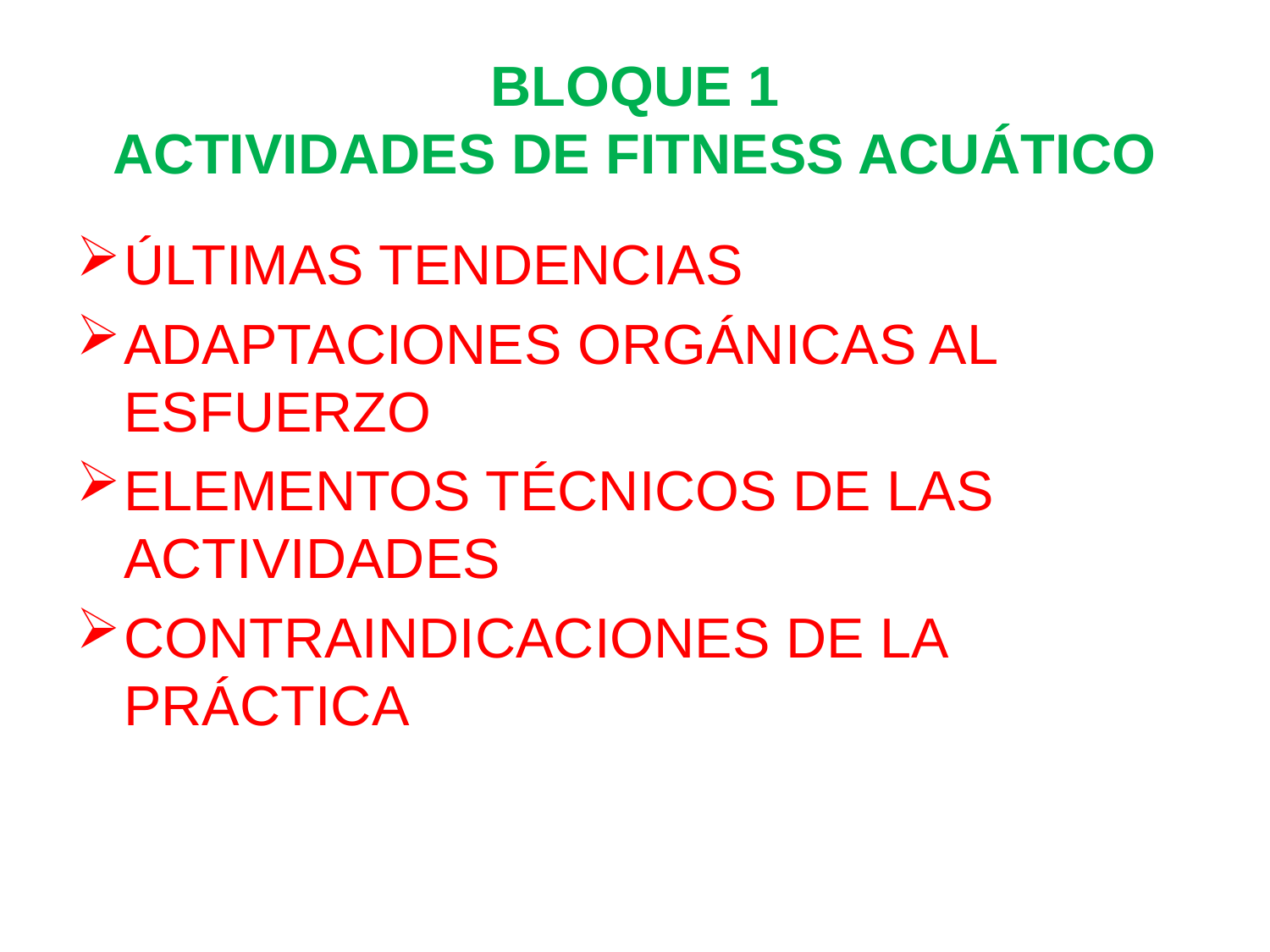

# BLOQUE 1 ACTIVIDADES DE FITNESS ACUÁTICO
ÚLTIMAS TENDENCIAS
ADAPTACIONES ORGÁNICAS AL ESFUERZO
ELEMENTOS TÉCNICOS DE LAS ACTIVIDADES
CONTRAINDICACIONES DE LA PRÁCTICA